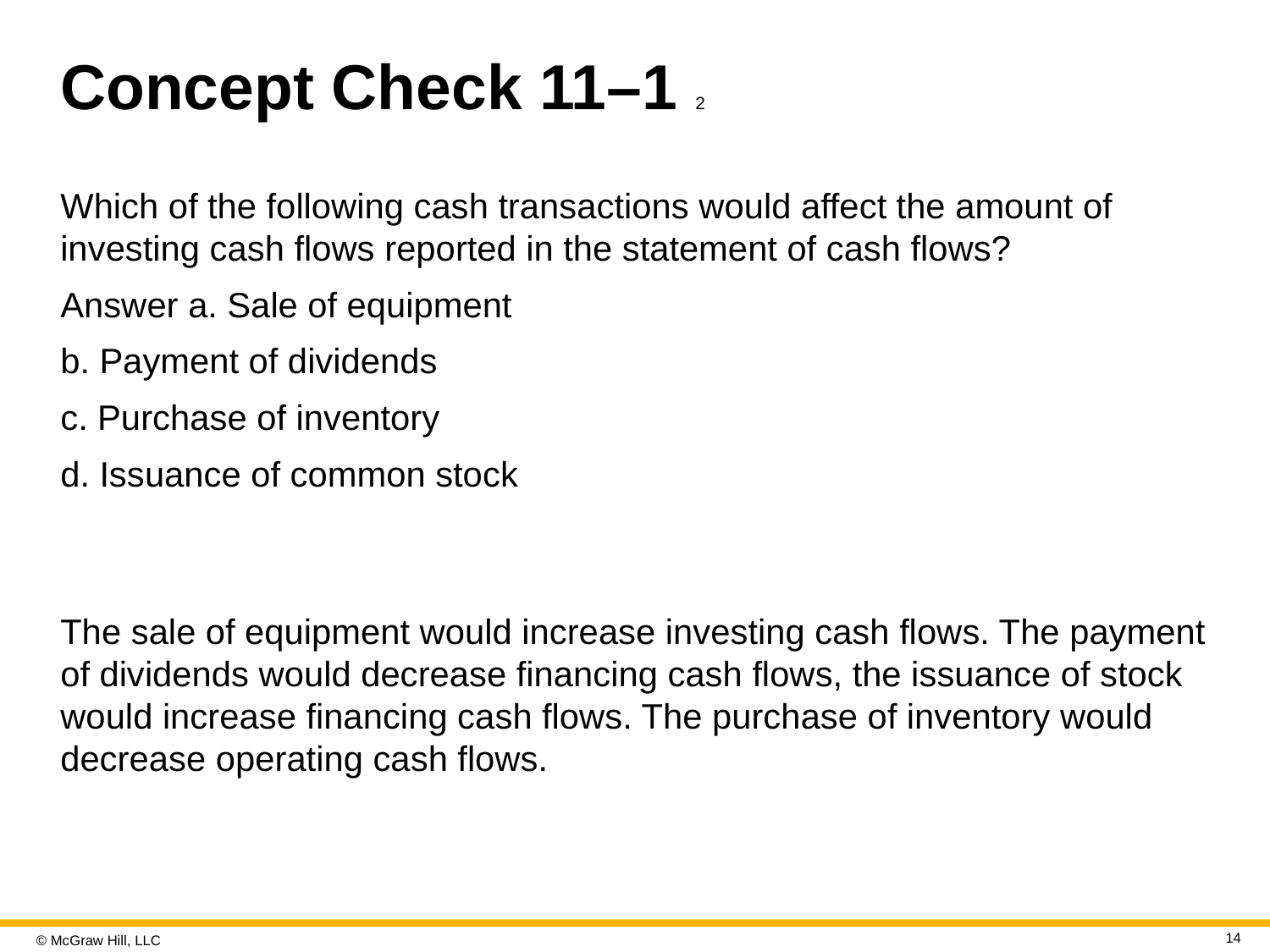

# Concept Check 11–1 2
Which of the following cash transactions would affect the amount of investing cash flows reported in the statement of cash flows?
Answer a. Sale of equipment
b. Payment of dividends
c. Purchase of inventory
d. Issuance of common stock
The sale of equipment would increase investing cash flows. The payment of dividends would decrease financing cash flows, the issuance of stock would increase financing cash flows. The purchase of inventory would decrease operating cash flows.
14